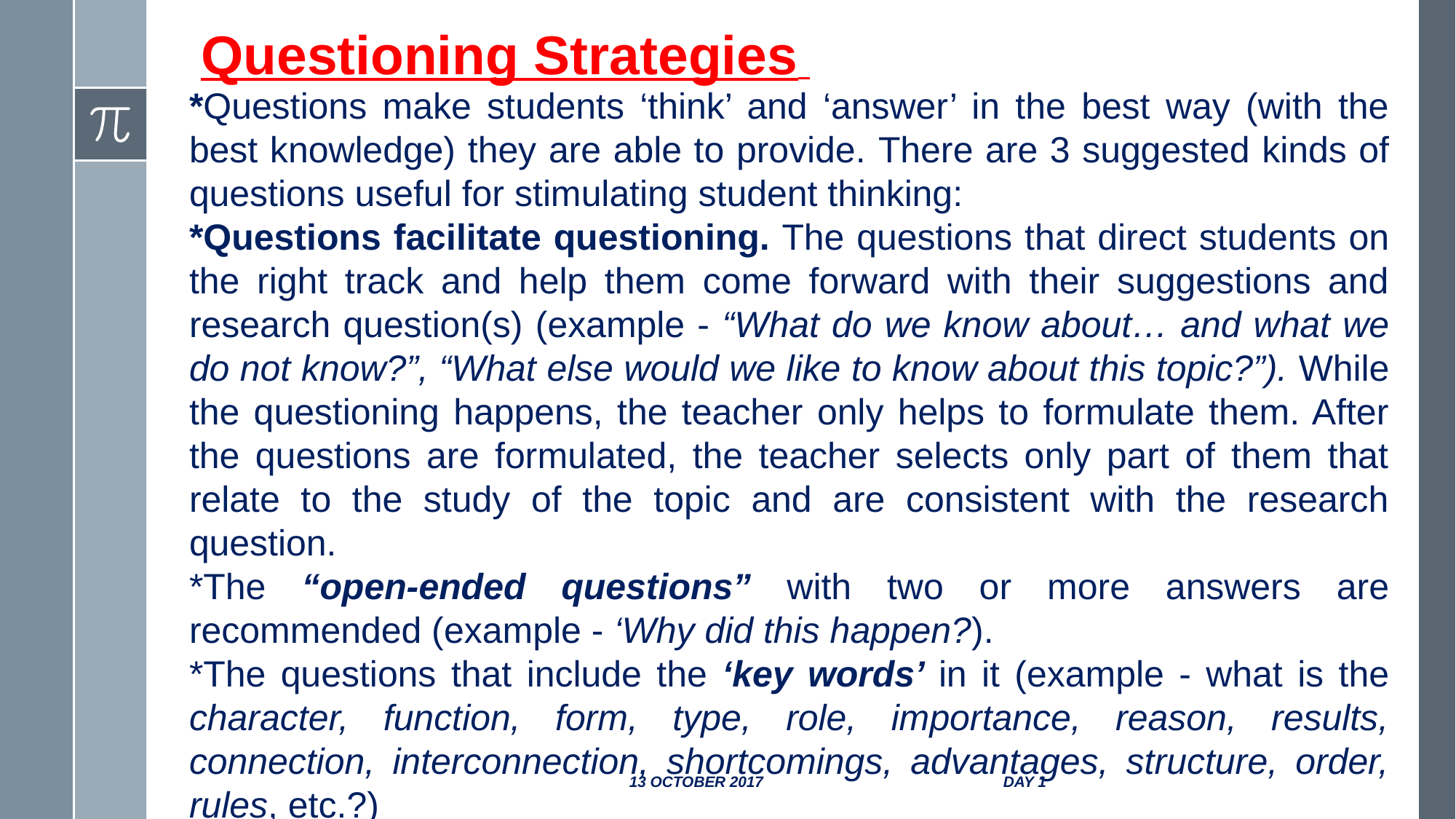

# Questioning Strategies
*Questions make students ‘think’ and ‘answer’ in the best way (with the best knowledge) they are able to provide. There are 3 suggested kinds of questions useful for stimulating student thinking:
*Questions facilitate questioning. The questions that direct students on the right track and help them come forward with their suggestions and research question(s) (example - “What do we know about… and what we do not know?”, “What else would we like to know about this topic?”). While the questioning happens, the teacher only helps to formulate them. After the questions are formulated, the teacher selects only part of them that relate to the study of the topic and are consistent with the research question.
*The “open-ended questions” with two or more answers are recommended (example - ‘Why did this happen?).
*The questions that include the ‘key words’ in it (example - what is the character, function, form, type, role, importance, reason, results, connection, interconnection, shortcomings, advantages, structure, order, rules, etc.?)
13 October 2017
Day 1